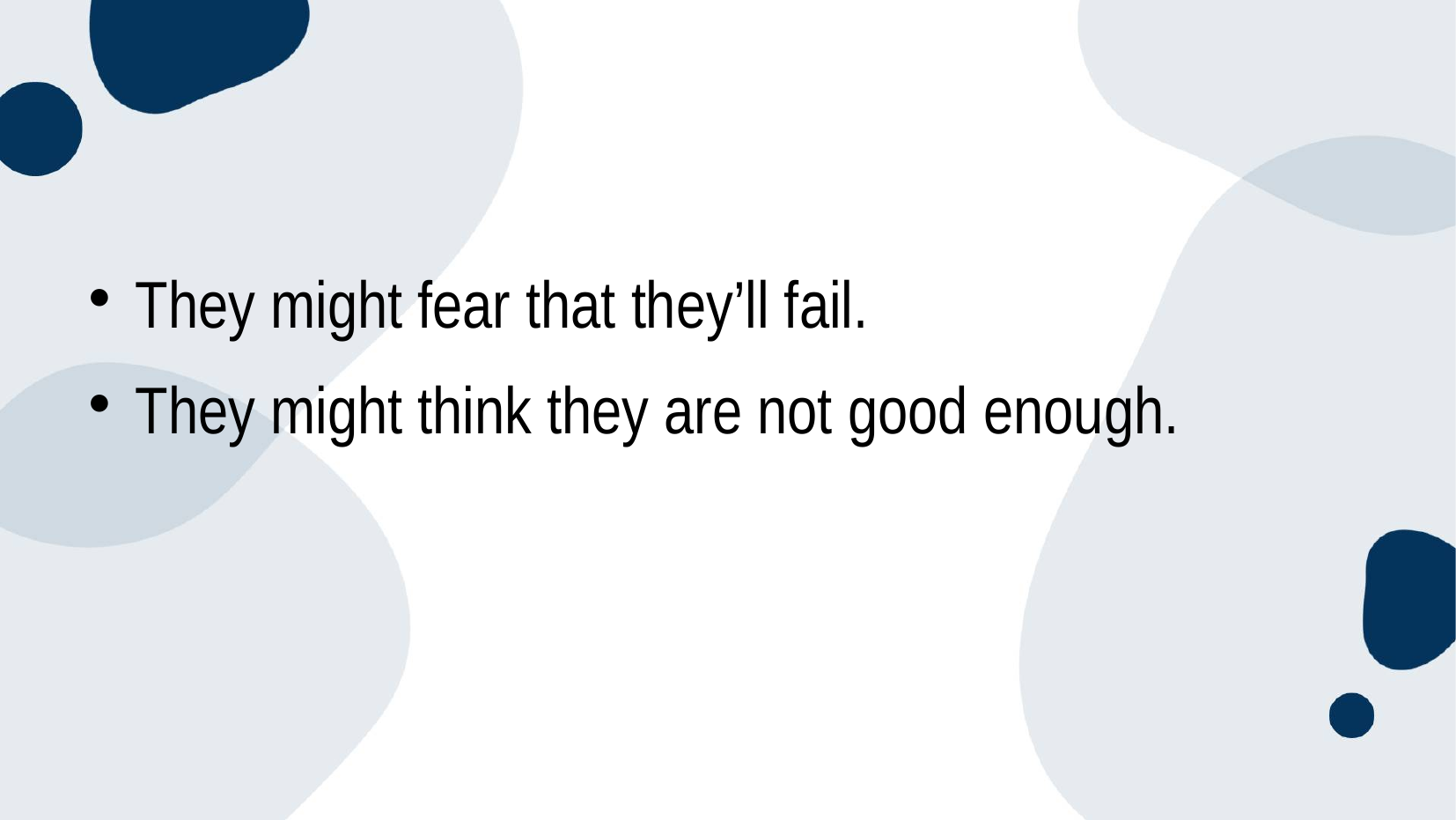

#
They might fear that they’ll fail.
They might think they are not good enough.